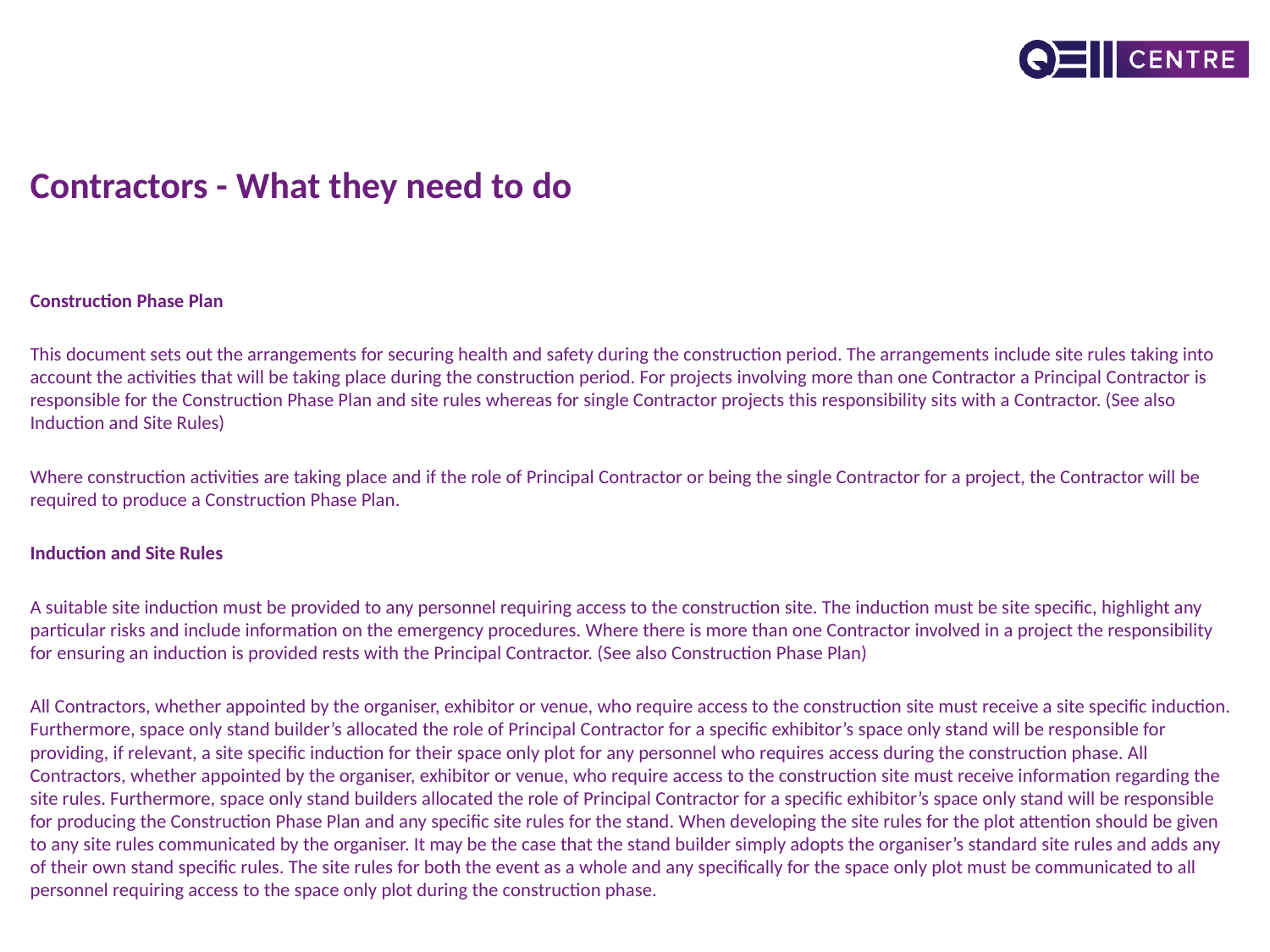

# Contractors - What they need to do
Construction Phase Plan

This document sets out the arrangements for securing health and safety during the construction period. The arrangements include site rules taking into account the activities that will be taking place during the construction period. For projects involving more than one Contractor a Principal Contractor is responsible for the Construction Phase Plan and site rules whereas for single Contractor projects this responsibility sits with a Contractor. (See also Induction and Site Rules)

Where construction activities are taking place and if the role of Principal Contractor or being the single Contractor for a project, the Contractor will be required to produce a Construction Phase Plan.

Induction and Site Rules

A suitable site induction must be provided to any personnel requiring access to the construction site. The induction must be site specific, highlight any particular risks and include information on the emergency procedures. Where there is more than one Contractor involved in a project the responsibility for ensuring an induction is provided rests with the Principal Contractor. (See also Construction Phase Plan)

All Contractors, whether appointed by the organiser, exhibitor or venue, who require access to the construction site must receive a site specific induction. Furthermore, space only stand builder’s allocated the role of Principal Contractor for a specific exhibitor’s space only stand will be responsible for providing, if relevant, a site specific induction for their space only plot for any personnel who requires access during the construction phase. All Contractors, whether appointed by the organiser, exhibitor or venue, who require access to the construction site must receive information regarding the site rules. Furthermore, space only stand builders allocated the role of Principal Contractor for a specific exhibitor’s space only stand will be responsible for producing the Construction Phase Plan and any specific site rules for the stand. When developing the site rules for the plot attention should be given to any site rules communicated by the organiser. It may be the case that the stand builder simply adopts the organiser’s standard site rules and adds any of their own stand specific rules. The site rules for both the event as a whole and any specifically for the space only plot must be communicated to all personnel requiring access to the space only plot during the construction phase.